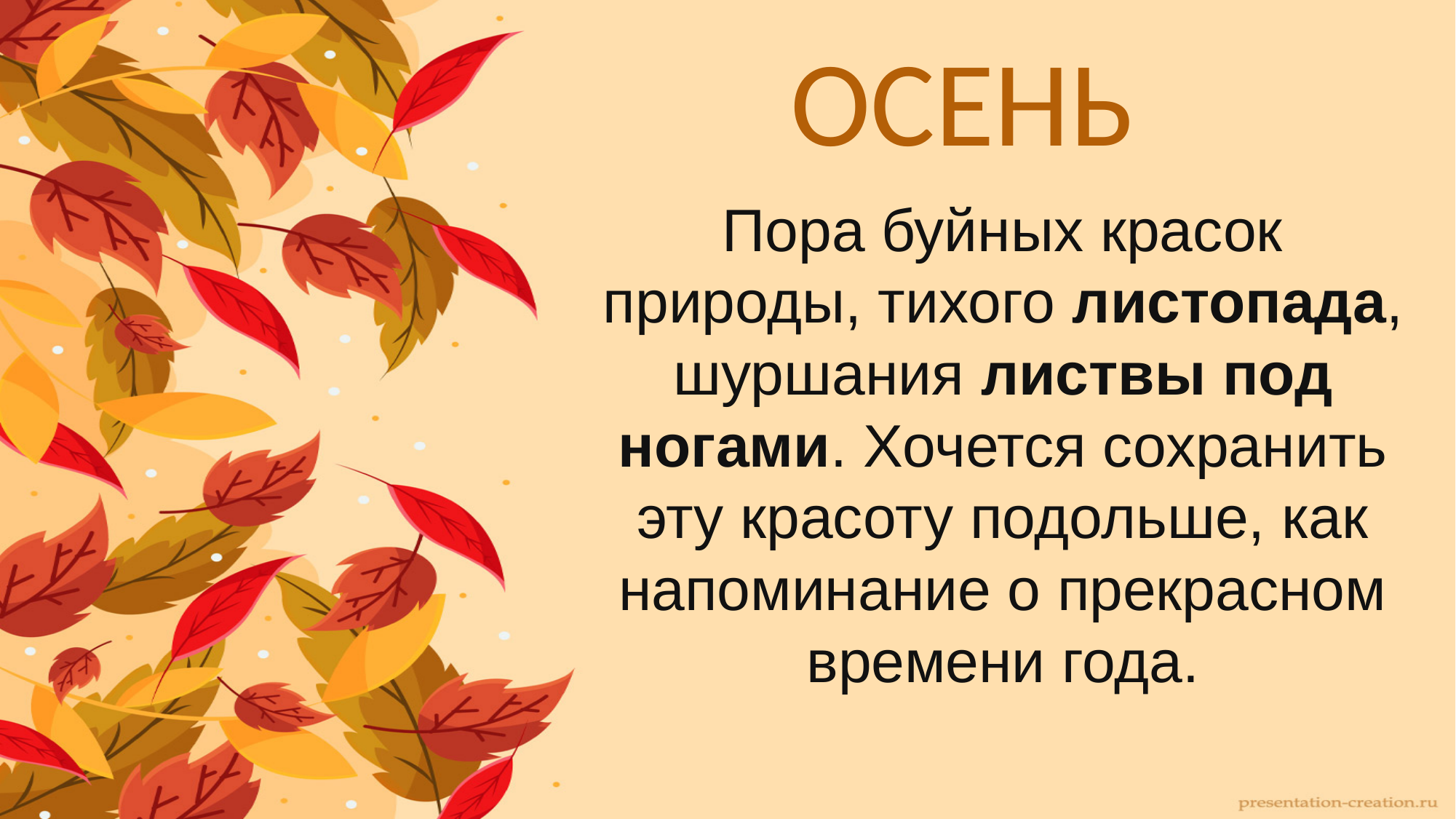

# ОСЕНЬ
Пора буйных красок природы, тихого листопада, шуршания листвы под ногами. Хочется сохранить эту красоту подольше, как напоминание о прекрасном времени года.